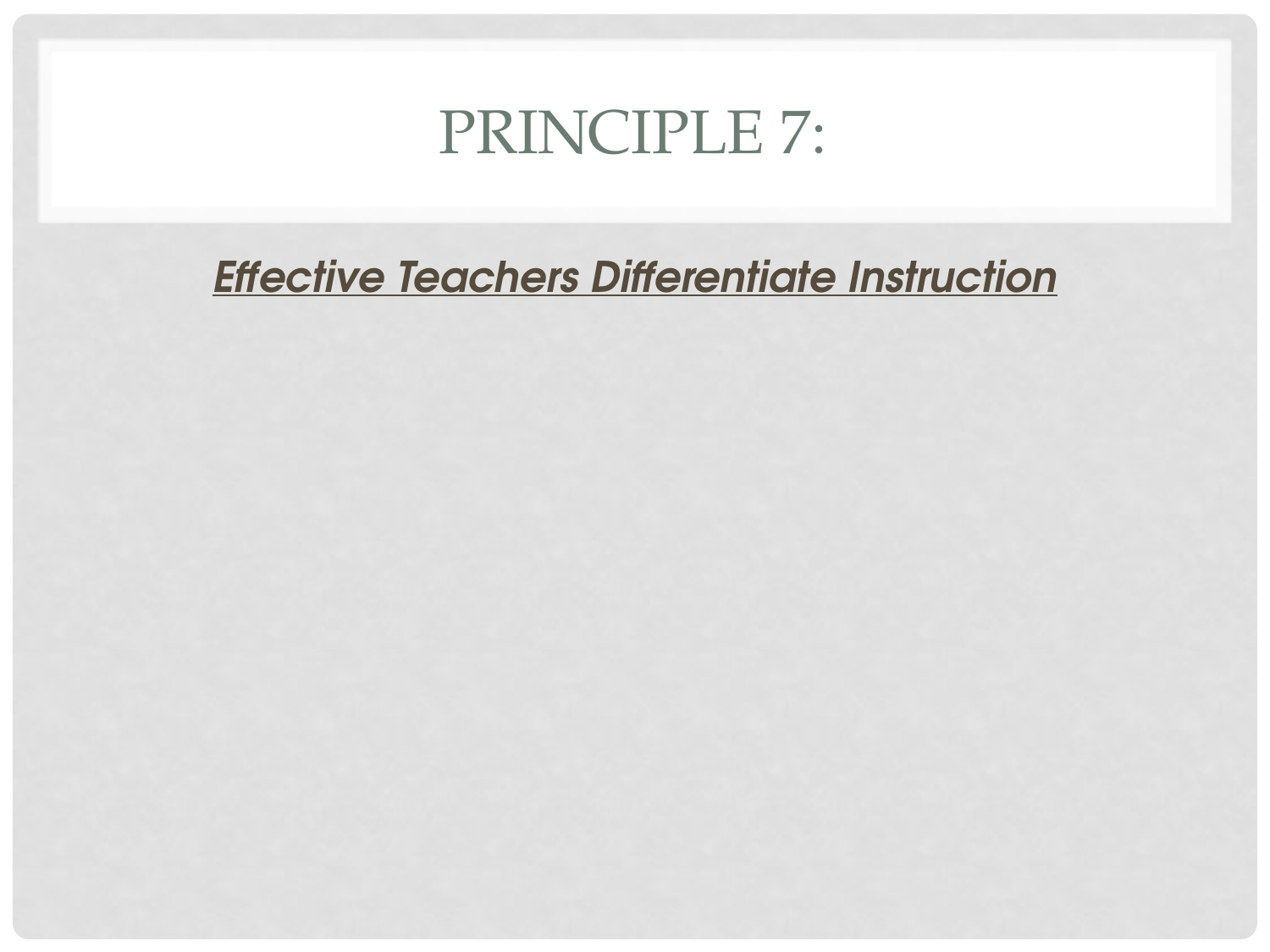

# Principle 7:
Effective Teachers Differentiate Instruction